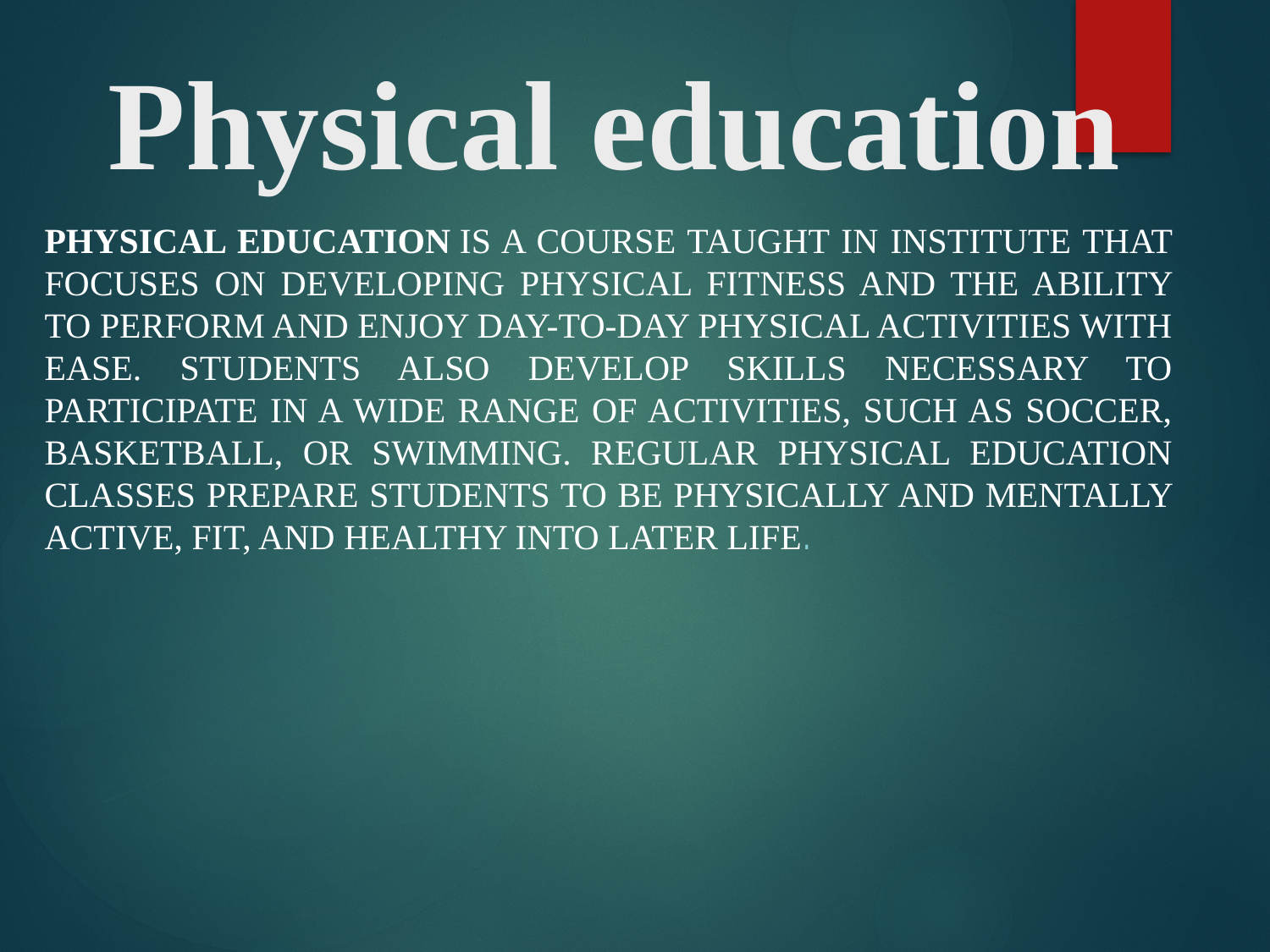

# Physical education
Physical education is a course taught in institute that focuses on developing physical fitness and the ability to perform and enjoy day-to-day physical activities with ease. Students also develop skills necessary to participate in a wide range of activities, such as soccer, basketball, or swimming. Regular physical education classes prepare students to be physically and mentally active, fit, and healthy into later life.